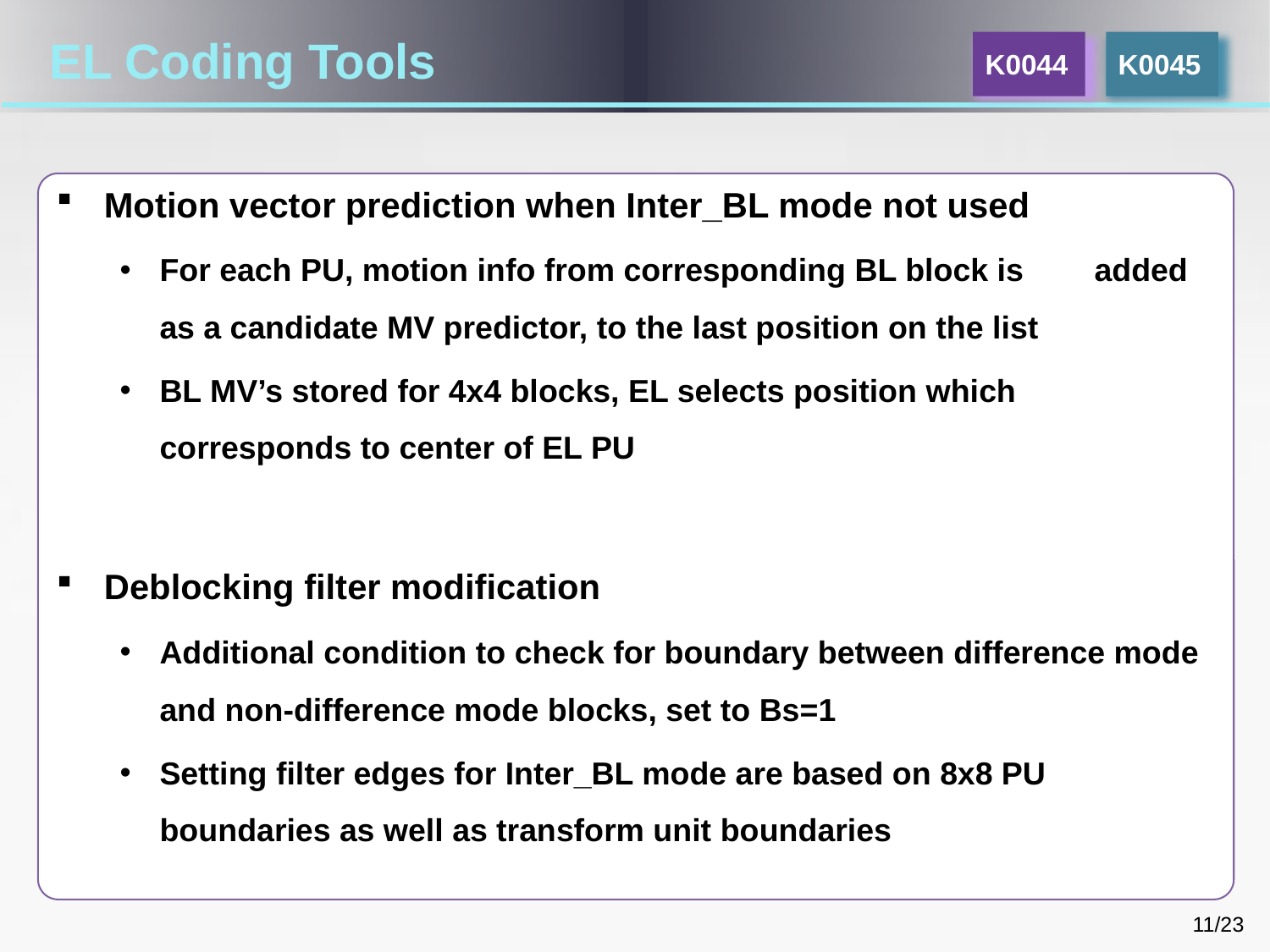

EL Coding Tools

K0044

K0045
Motion vector prediction when Inter_BL mode not used
For each PU, motion info from corresponding BL block is        added as a candidate MV predictor, to the last position on the list
BL MV’s stored for 4x4 blocks, EL selects position which          corresponds to center of EL PU

Deblocking filter modification
Additional condition to check for boundary between difference mode and non-difference mode blocks, set to Bs=1
Setting filter edges for Inter_BL mode are based on 8x8 PU boundaries as well as transform unit boundaries